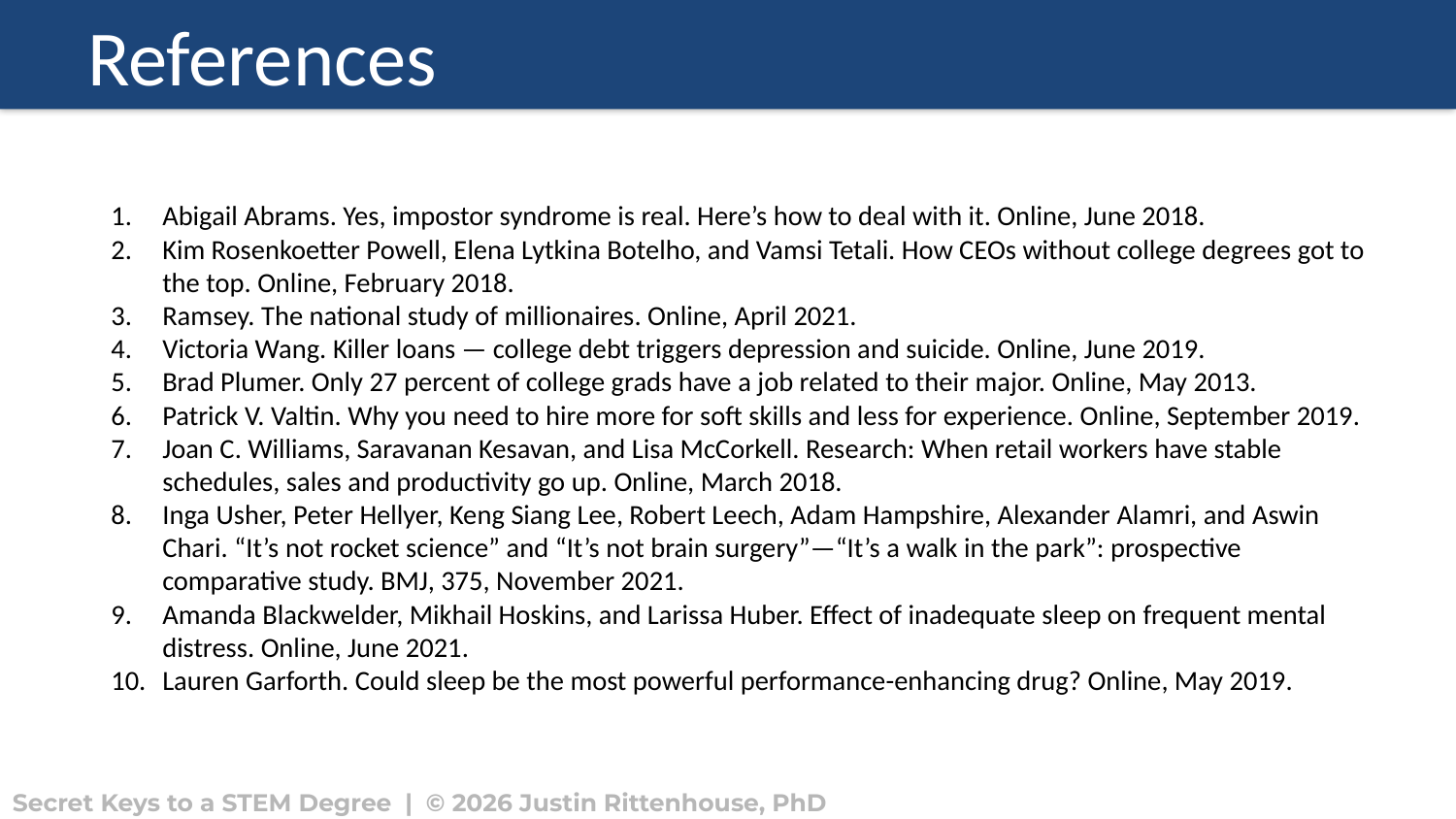

# References
Abigail Abrams. Yes, impostor syndrome is real. Here’s how to deal with it. Online, June 2018.
Kim Rosenkoetter Powell, Elena Lytkina Botelho, and Vamsi Tetali. How CEOs without college degrees got to the top. Online, February 2018.
Ramsey. The national study of millionaires. Online, April 2021.
Victoria Wang. Killer loans — college debt triggers depression and suicide. Online, June 2019.
Brad Plumer. Only 27 percent of college grads have a job related to their major. Online, May 2013.
Patrick V. Valtin. Why you need to hire more for soft skills and less for experience. Online, September 2019.
Joan C. Williams, Saravanan Kesavan, and Lisa McCorkell. Research: When retail workers have stable schedules, sales and productivity go up. Online, March 2018.
Inga Usher, Peter Hellyer, Keng Siang Lee, Robert Leech, Adam Hampshire, Alexander Alamri, and Aswin Chari. “It’s not rocket science” and “It’s not brain surgery”—“It’s a walk in the park”: prospective comparative study. BMJ, 375, November 2021.
Amanda Blackwelder, Mikhail Hoskins, and Larissa Huber. Effect of inadequate sleep on frequent mental distress. Online, June 2021.
Lauren Garforth. Could sleep be the most powerful performance-enhancing drug? Online, May 2019.